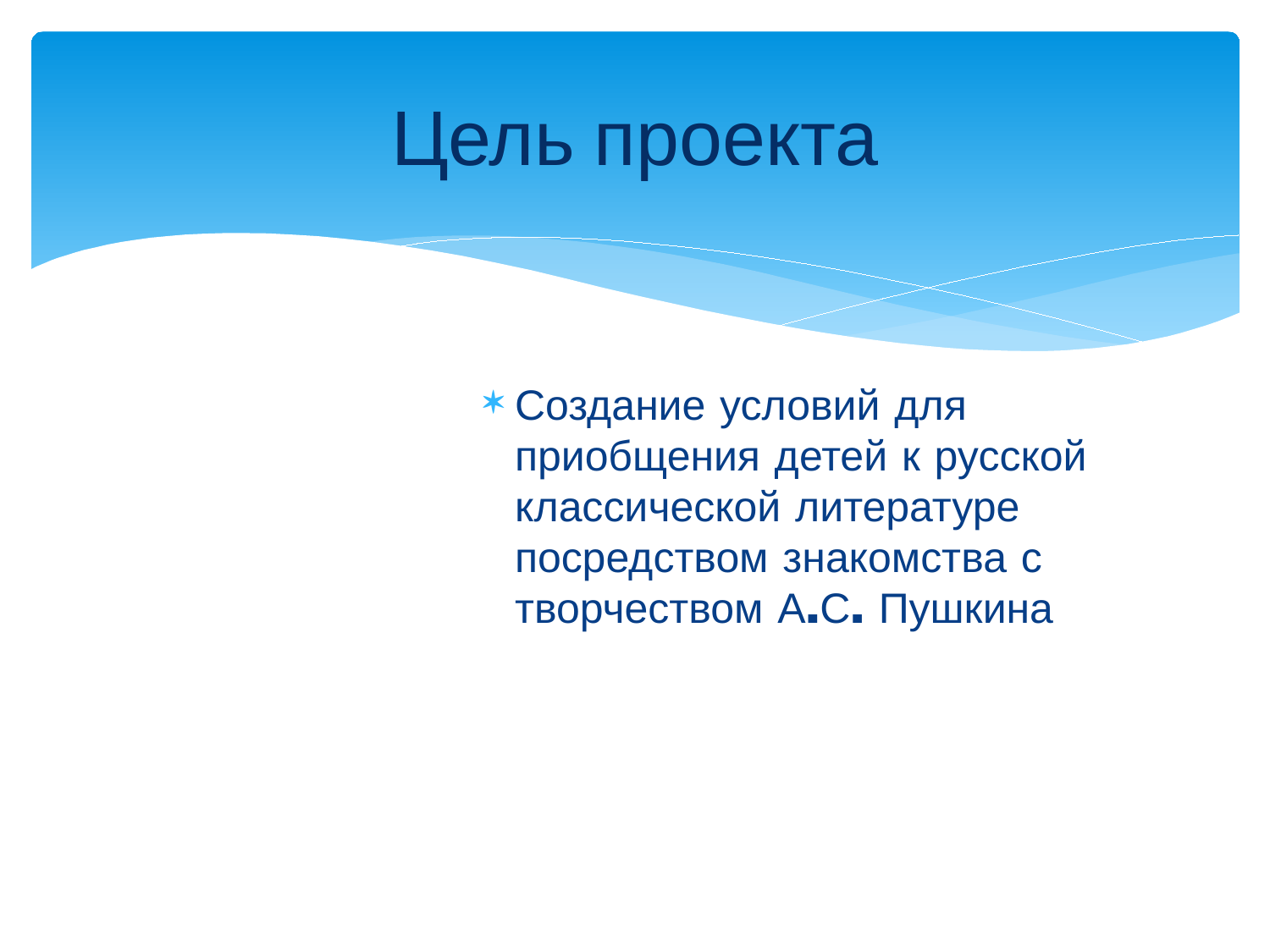

# Цель проекта
Создание условий для приобщения детей к русской классической литературе посредством знакомства с творчеством А.С. Пушкина